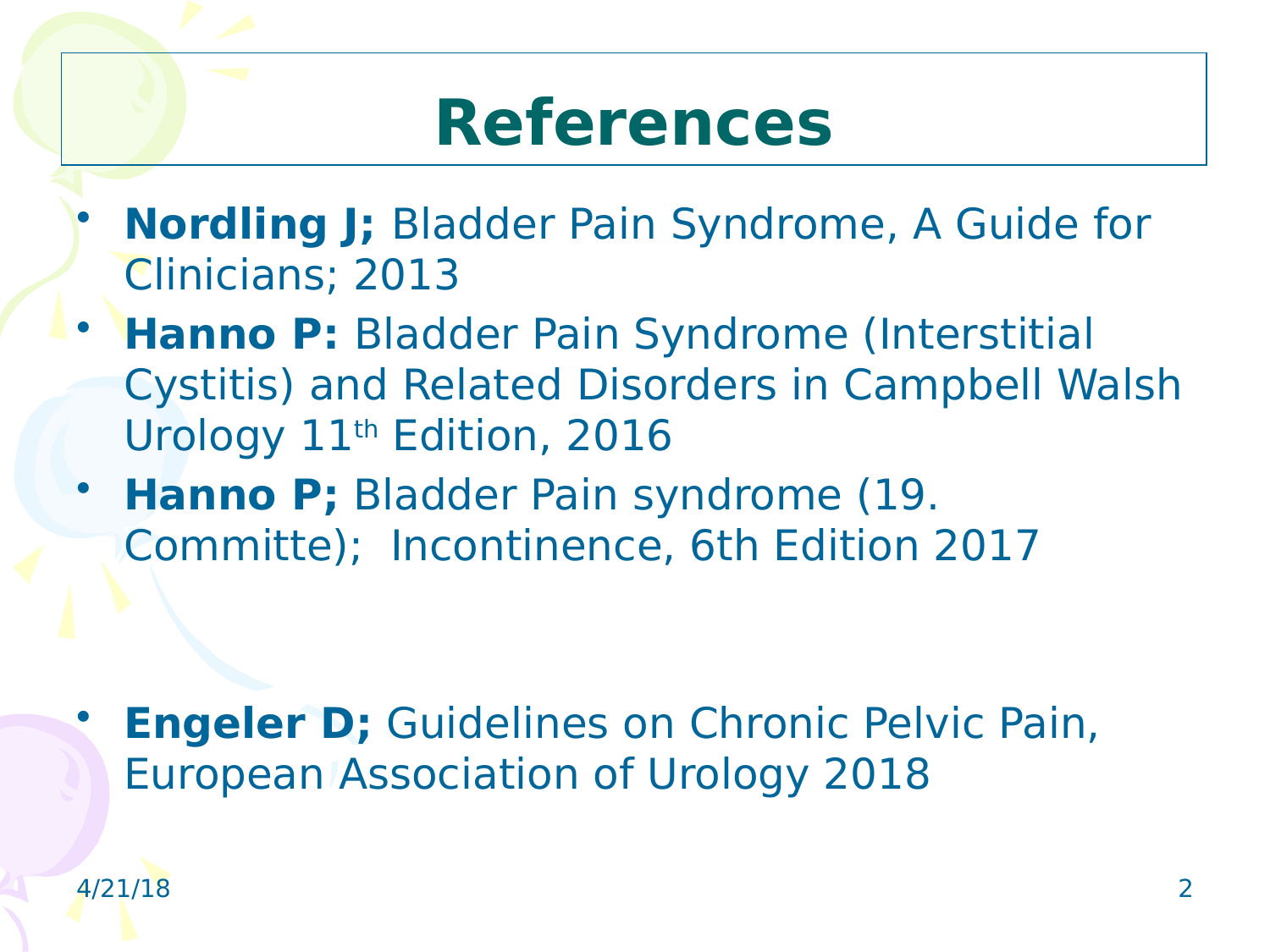

# References
Nordling J; Bladder Pain Syndrome, A Guide for Clinicians; 2013
Hanno P: Bladder Pain Syndrome (Interstitial Cystitis) and Related Disorders in Campbell Walsh Urology 11th Edition, 2016
Hanno P; Bladder Pain syndrome (19. Committe);  Incontinence, 6th Edition 2017

Engeler D; Guidelines on Chronic Pelvic Pain, European Association of Urology 2018

4/21/18
2